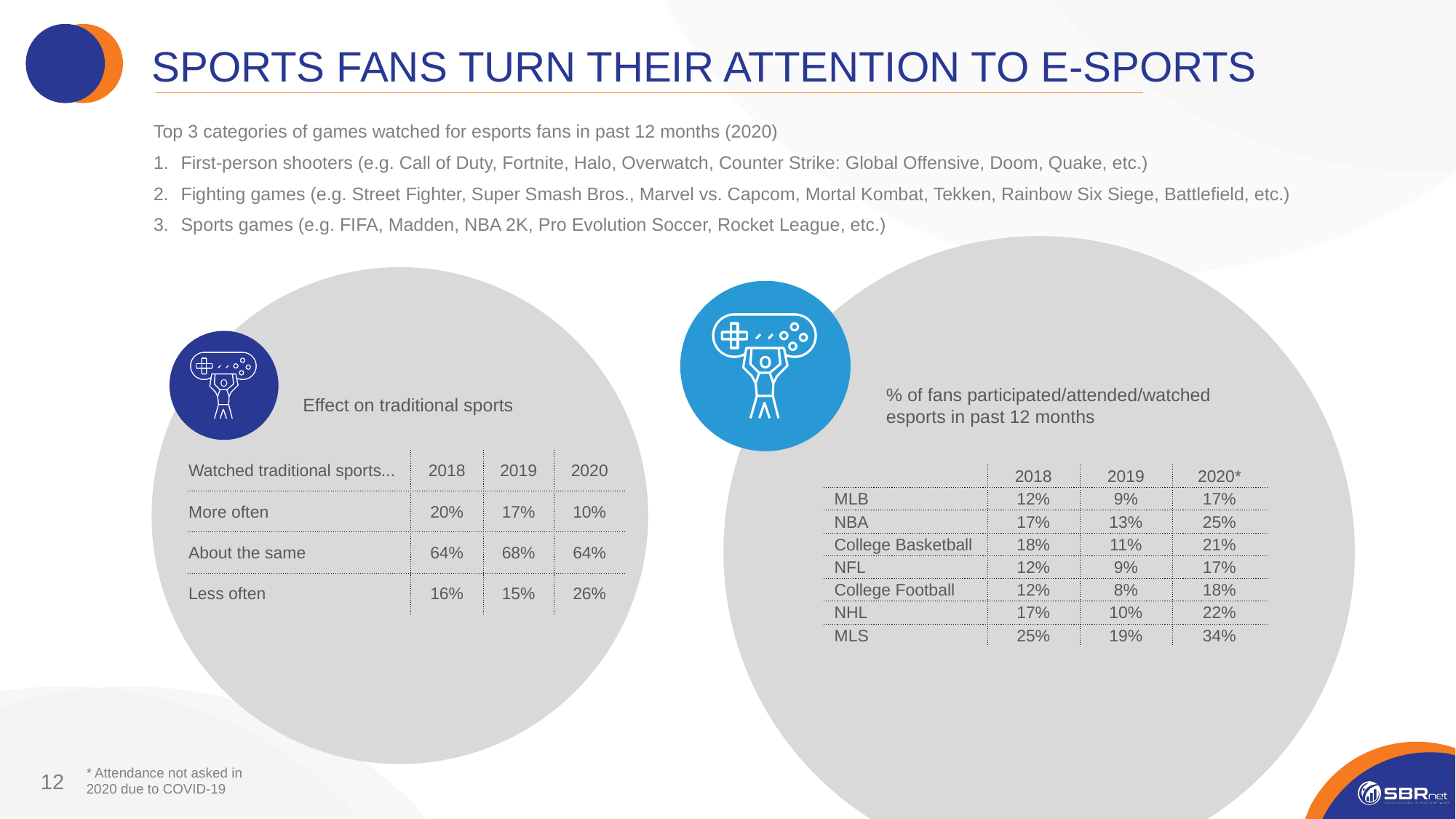

SPORTS FANS TURN THEIR ATTENTION TO E-SPORTS
Top 3 categories of games watched for esports fans in past 12 months (2020)
First-person shooters (e.g. Call of Duty, Fortnite, Halo, Overwatch, Counter Strike: Global Offensive, Doom, Quake, etc.)
Fighting games (e.g. Street Fighter, Super Smash Bros., Marvel vs. Capcom, Mortal Kombat, Tekken, Rainbow Six Siege, Battlefield, etc.)
Sports games (e.g. FIFA, Madden, NBA 2K, Pro Evolution Soccer, Rocket League, etc.)

% of fans participated/attended/watched esports in past 12 months
Effect on traditional sports
| Watched traditional sports... | 2018 | 2019 | 2020 |
| --- | --- | --- | --- |
| More often | 20% | 17% | 10% |
| About the same | 64% | 68% | 64% |
| Less often | 16% | 15% | 26% |
|  | 2018 | 2019 | 2020\* |
| --- | --- | --- | --- |
| MLB | 12% | 9% | 17% |
| NBA | 17% | 13% | 25% |
| College Basketball | 18% | 11% | 21% |
| NFL | 12% | 9% | 17% |
| College Football | 12% | 8% | 18% |
| NHL | 17% | 10% | 22% |
| MLS | 25% | 19% | 34% |
12
* Attendance not asked in 2020 due to COVID-19